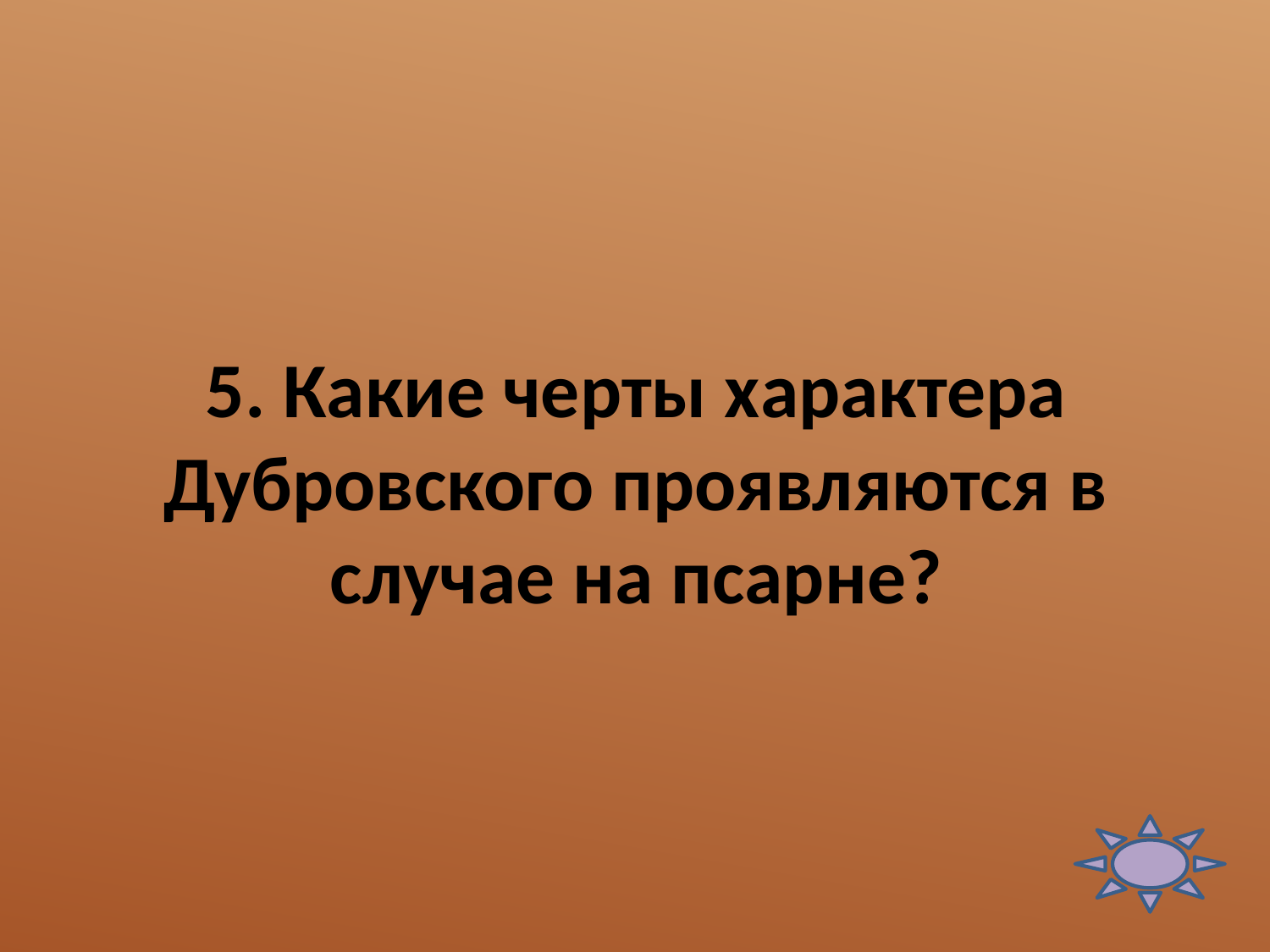

# 5. Какие черты характера Дубровского проявляются в случае на псарне?